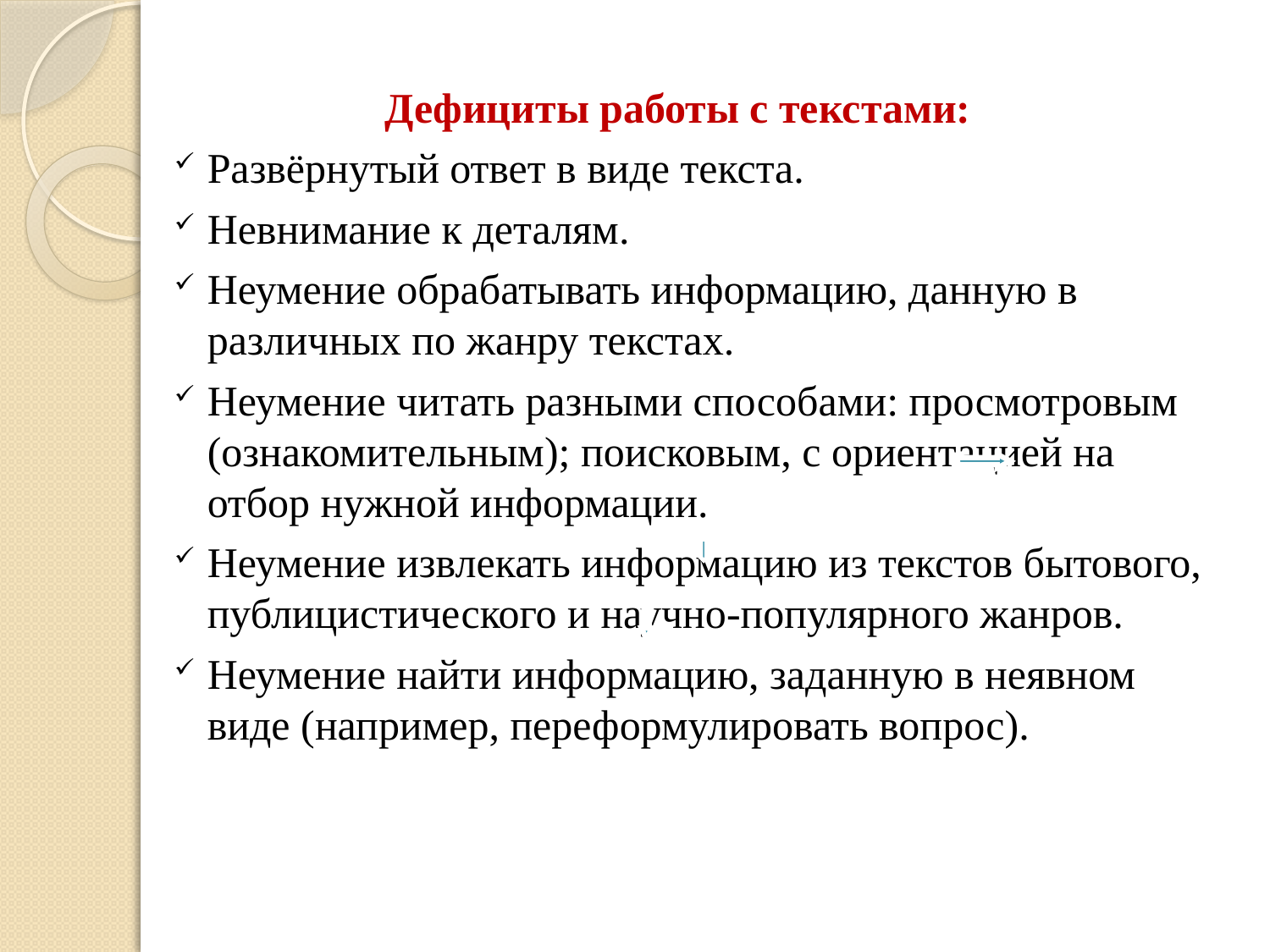

Дефициты работы с текстами:
Развёрнутый ответ в виде текста.
Невнимание к деталям.
Неумение обрабатывать информацию, данную в различных по жанру текстах.
Неумение читать разными способами: просмотровым (ознакомительным); поисковым, с ориентацией на отбор нужной информации.
Неумение извлекать информацию из текстов бытового, публицистического и научно-популярного жанров.
Неумение найти информацию, заданную в неявном виде (например, переформулировать вопрос).